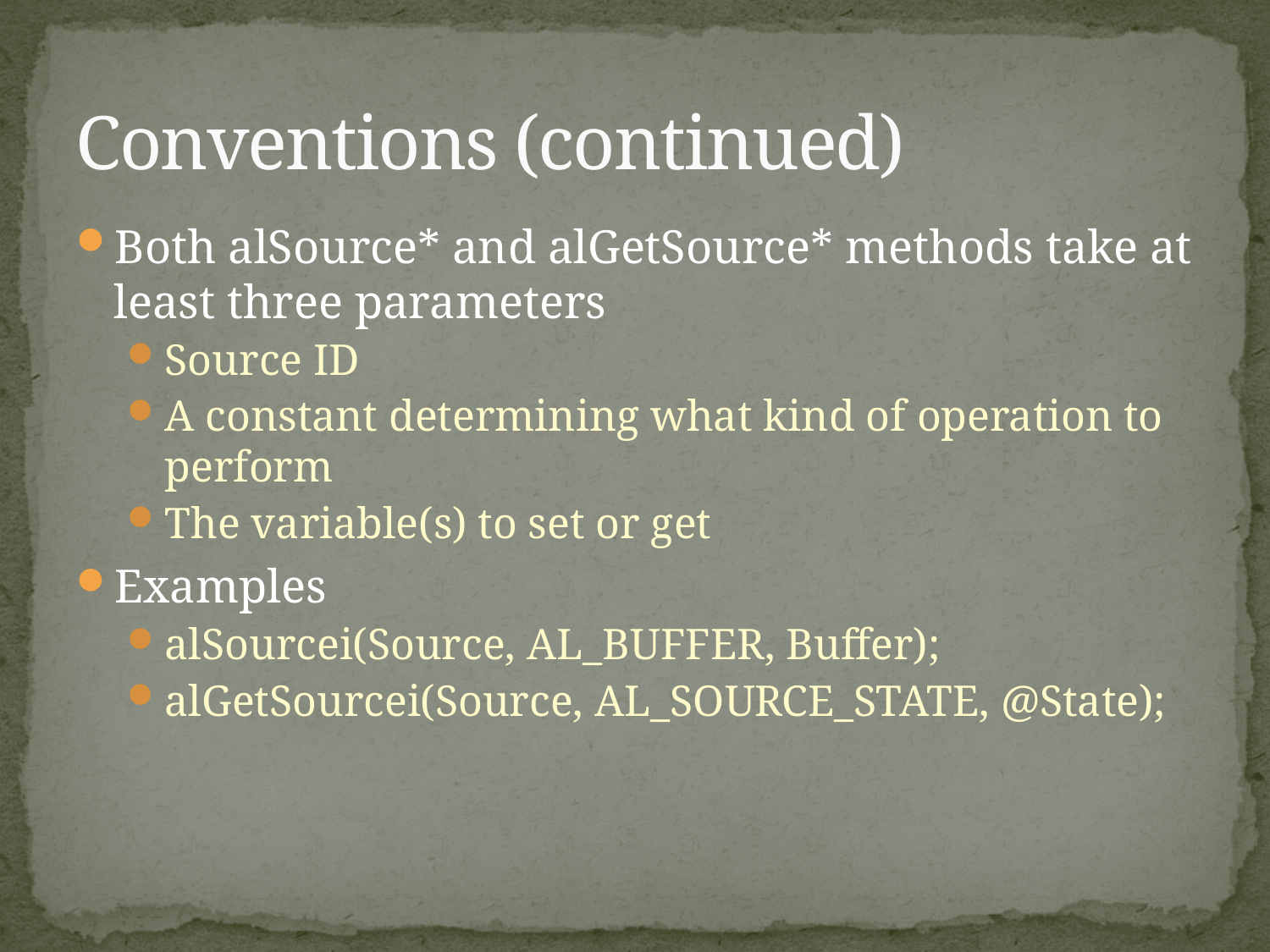

# Conventions (continued)
Both alSource* and alGetSource* methods take at least three parameters
Source ID
A constant determining what kind of operation to perform
The variable(s) to set or get
Examples
alSourcei(Source, AL_BUFFER, Buffer);
alGetSourcei(Source, AL_SOURCE_STATE, @State);